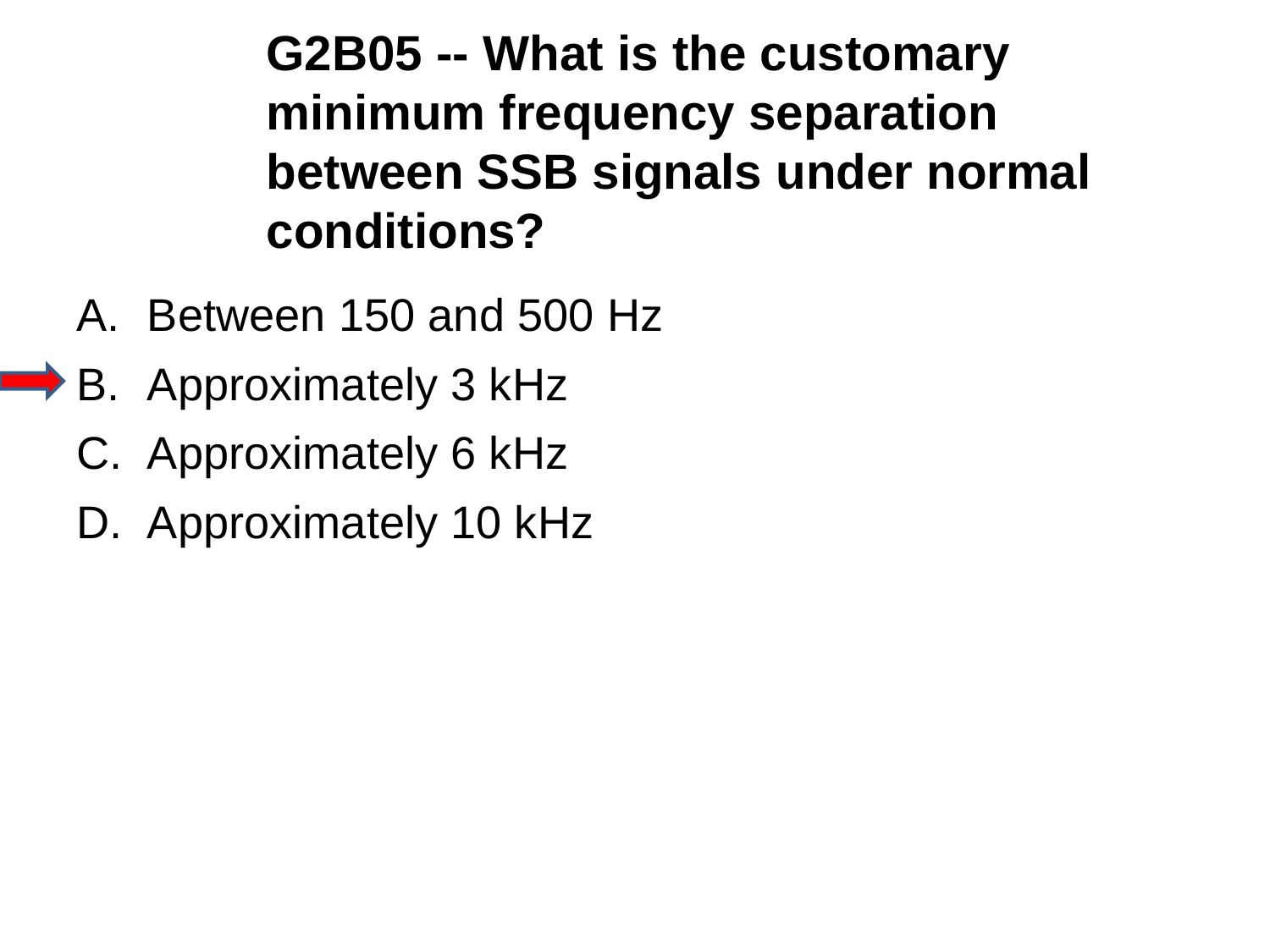

G2B05 -- What is the customary minimum frequency separation between SSB signals under normal conditions?
A.	Between 150 and 500 Hz
B.	Approximately 3 kHz
C.	Approximately 6 kHz
D.	Approximately 10 kHz